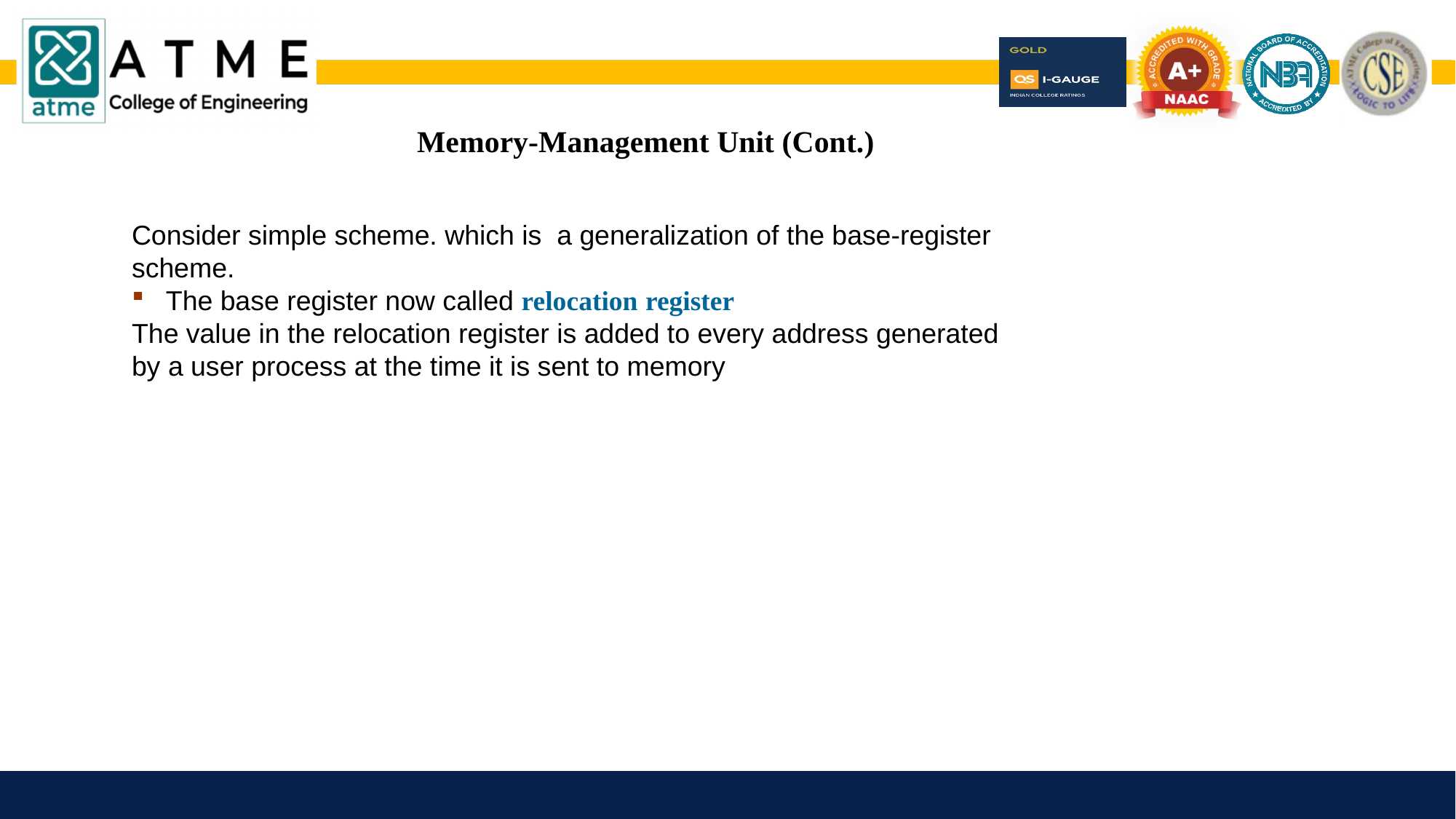

# Memory-Management Unit (Cont.)
Consider simple scheme. which is  a generalization of the base-register scheme.
The base register now called relocation register
The value in the relocation register is added to every address generated by a user process at the time it is sent to memory